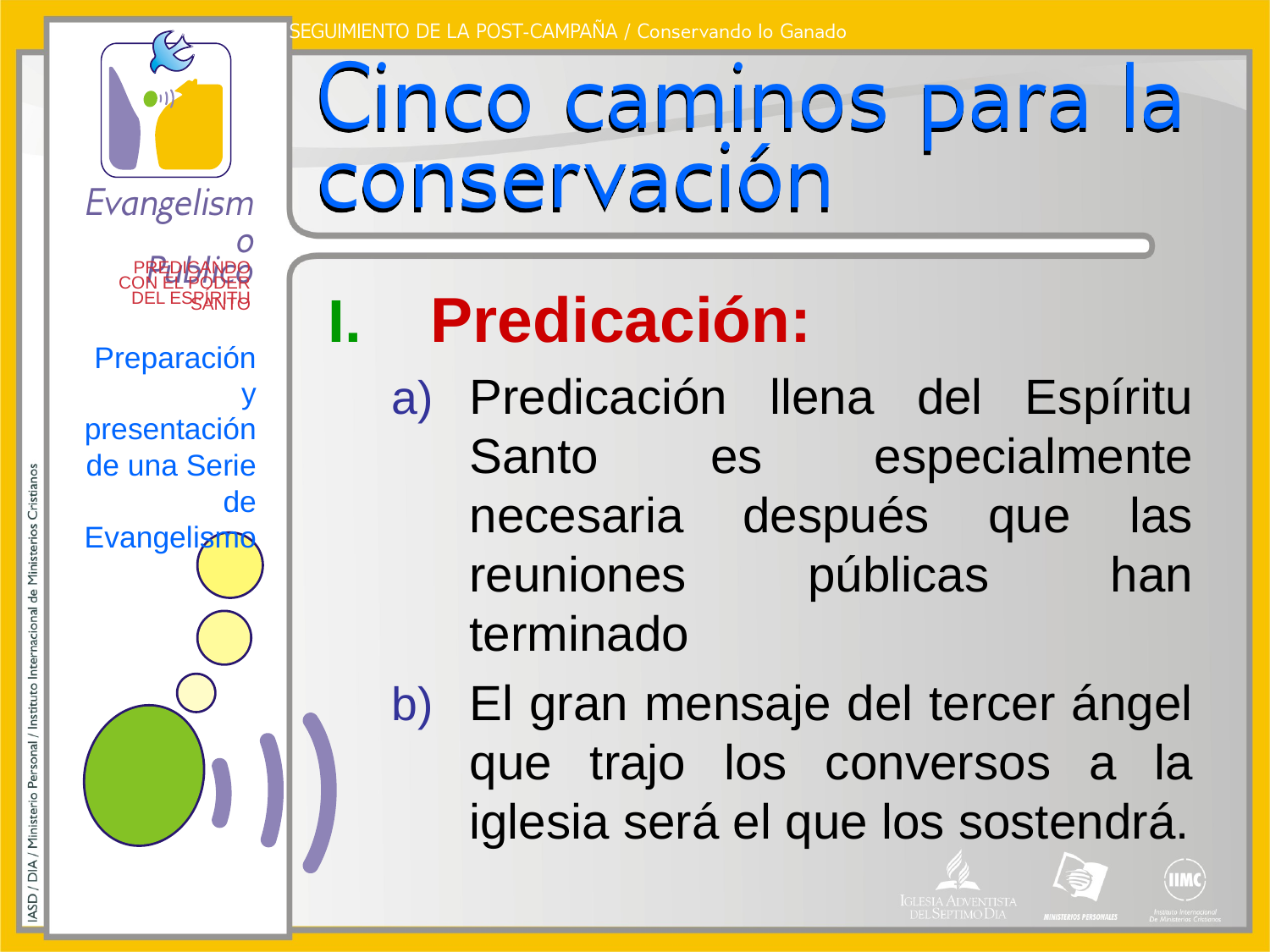

SEGUIMIENTO DE LA POST-CAMPAÑA / Conservando lo Ganado
# Cinco caminos para la conservación
Predicación:
Predicación llena del Espíritu Santo es especialmente necesaria después que las reuniones públicas han terminado
El gran mensaje del tercer ángel que trajo los conversos a la iglesia será el que los sostendrá.